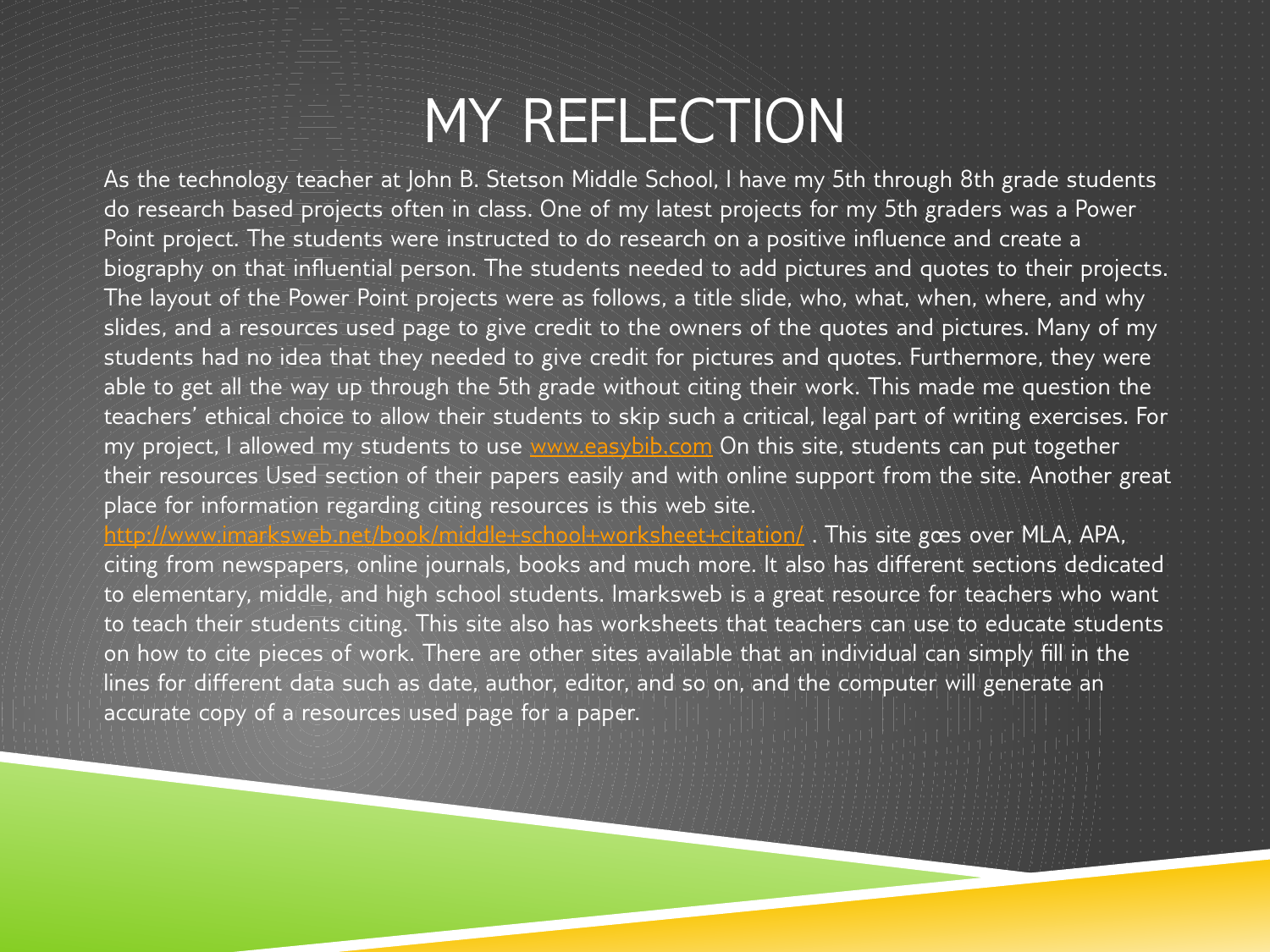

# My Reflection
As the technology teacher at John B. Stetson Middle School, I have my 5th through 8th grade students do research based projects often in class. One of my latest projects for my 5th graders was a Power Point project. The students were instructed to do research on a positive influence and create a biography on that influential person. The students needed to add pictures and quotes to their projects. The layout of the Power Point projects were as follows, a title slide, who, what, when, where, and why slides, and a resources used page to give credit to the owners of the quotes and pictures. Many of my students had no idea that they needed to give credit for pictures and quotes. Furthermore, they were able to get all the way up through the 5th grade without citing their work. This made me question the teachers’ ethical choice to allow their students to skip such a critical, legal part of writing exercises. For my project, I allowed my students to use www.easybib.com On this site, students can put together their resources Used section of their papers easily and with online support from the site. Another great place for information regarding citing resources is this web site. http://www.imarksweb.net/book/middle+school+worksheet+citation/ . This site goes over MLA, APA, citing from newspapers, online journals, books and much more. It also has different sections dedicated to elementary, middle, and high school students. Imarksweb is a great resource for teachers who want to teach their students citing. This site also has worksheets that teachers can use to educate students on how to cite pieces of work. There are other sites available that an individual can simply fill in the lines for different data such as date, author, editor, and so on, and the computer will generate an accurate copy of a resources used page for a paper.